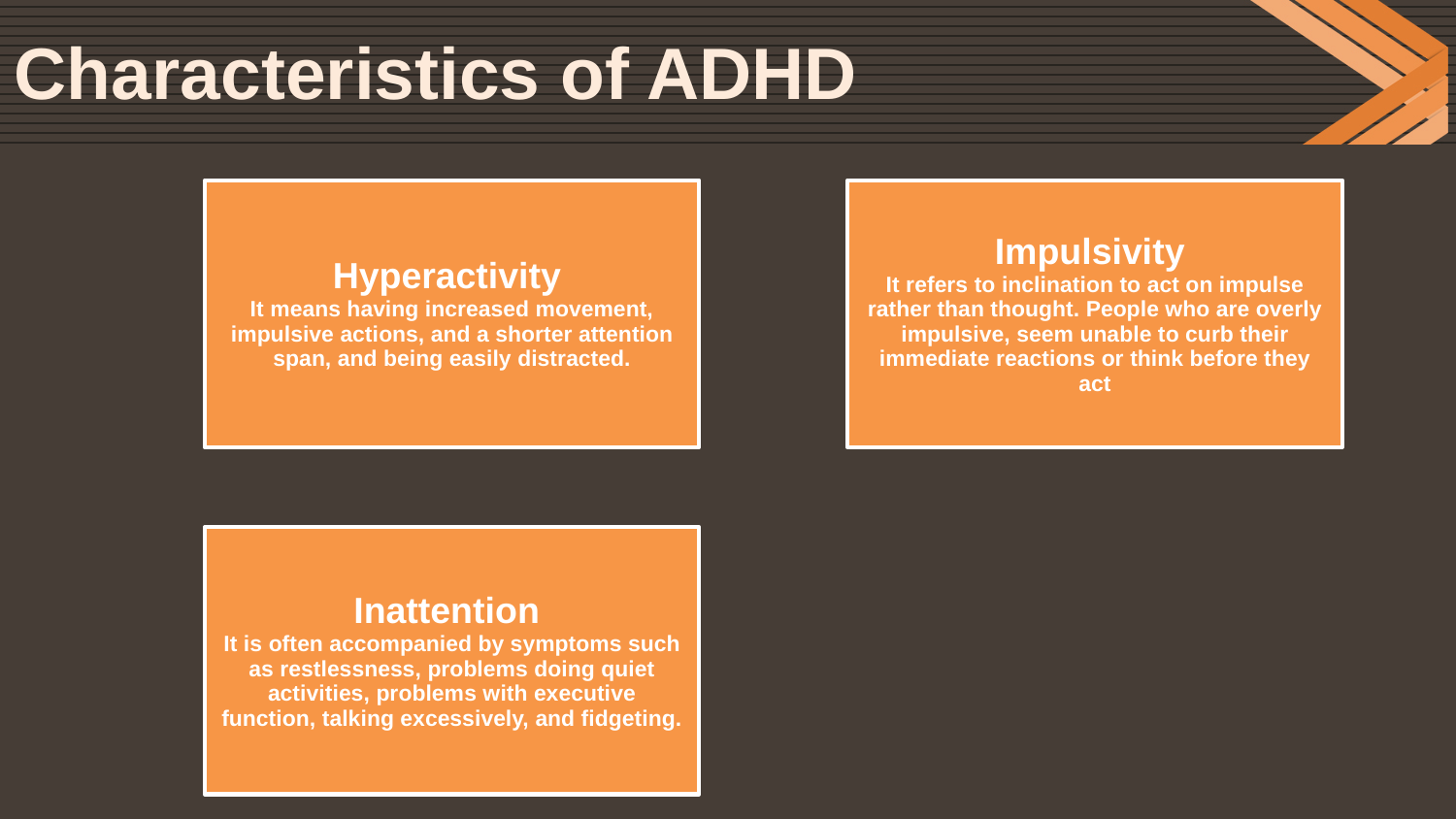

# Characteristics of ADHD
Hyperactivity
It means having increased movement, impulsive actions, and a shorter attention span, and being easily distracted.
Impulsivity
It refers to inclination to act on impulse rather than thought. People who are overly impulsive, seem unable to curb their immediate reactions or think before they act
Inattention
It is often accompanied by symptoms such as restlessness, problems doing quiet activities, problems with executive function, talking excessively, and fidgeting.